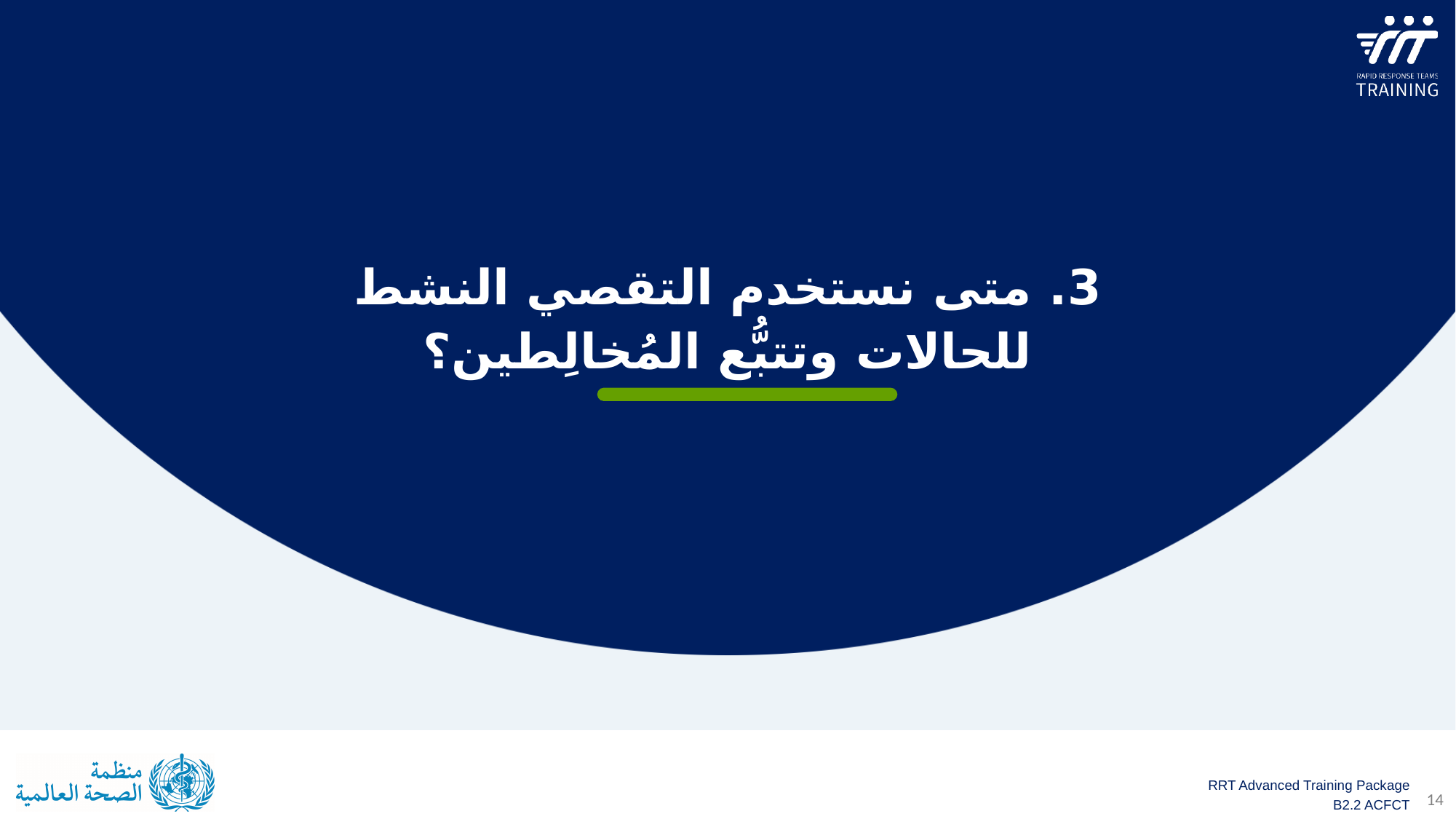

3. متى نستخدم التقصي النشط للحالات وتتبُّع المُخالِطين؟